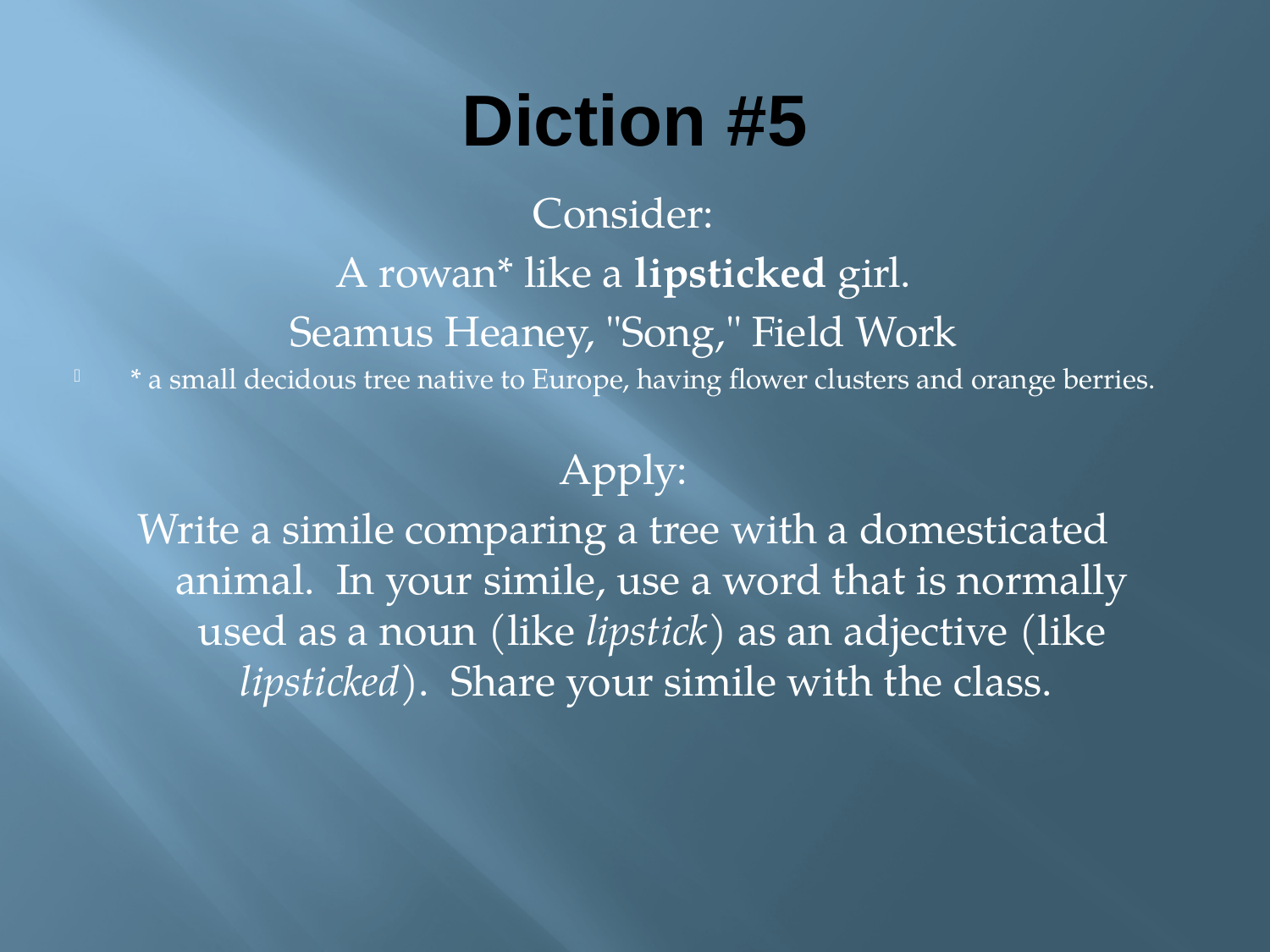

# Diction #5
Consider:
A rowan* like a lipsticked girl.
Seamus Heaney, "Song," Field Work
* a small decidous tree native to Europe, having flower clusters and orange berries.

Apply:
Write a simile comparing a tree with a domesticated animal.  In your simile, use a word that is normally used as a noun (like lipstick) as an adjective (like lipsticked).  Share your simile with the class.